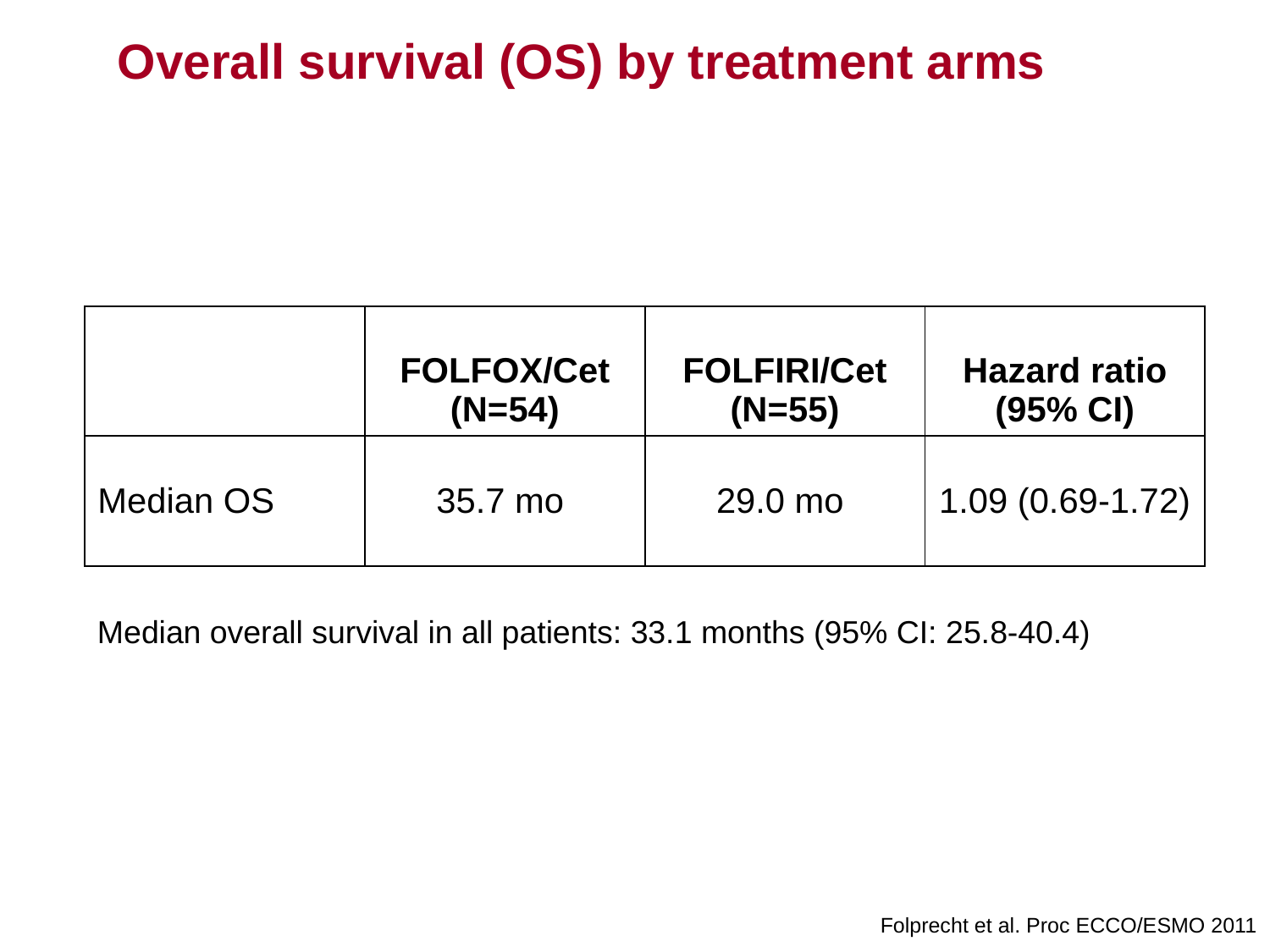

# Overall survival (OS) by treatment arms
|  | FOLFOX/Cet (N=54) | FOLFIRI/Cet (N=55) | Hazard ratio (95% CI) |
| --- | --- | --- | --- |
| Median OS | 35.7 mo | 29.0 mo | 1.09 (0.69-1.72) |
Median overall survival in all patients: 33.1 months (95% CI: 25.8-40.4)
Folprecht et al. Proc ECCO/ESMO 2011